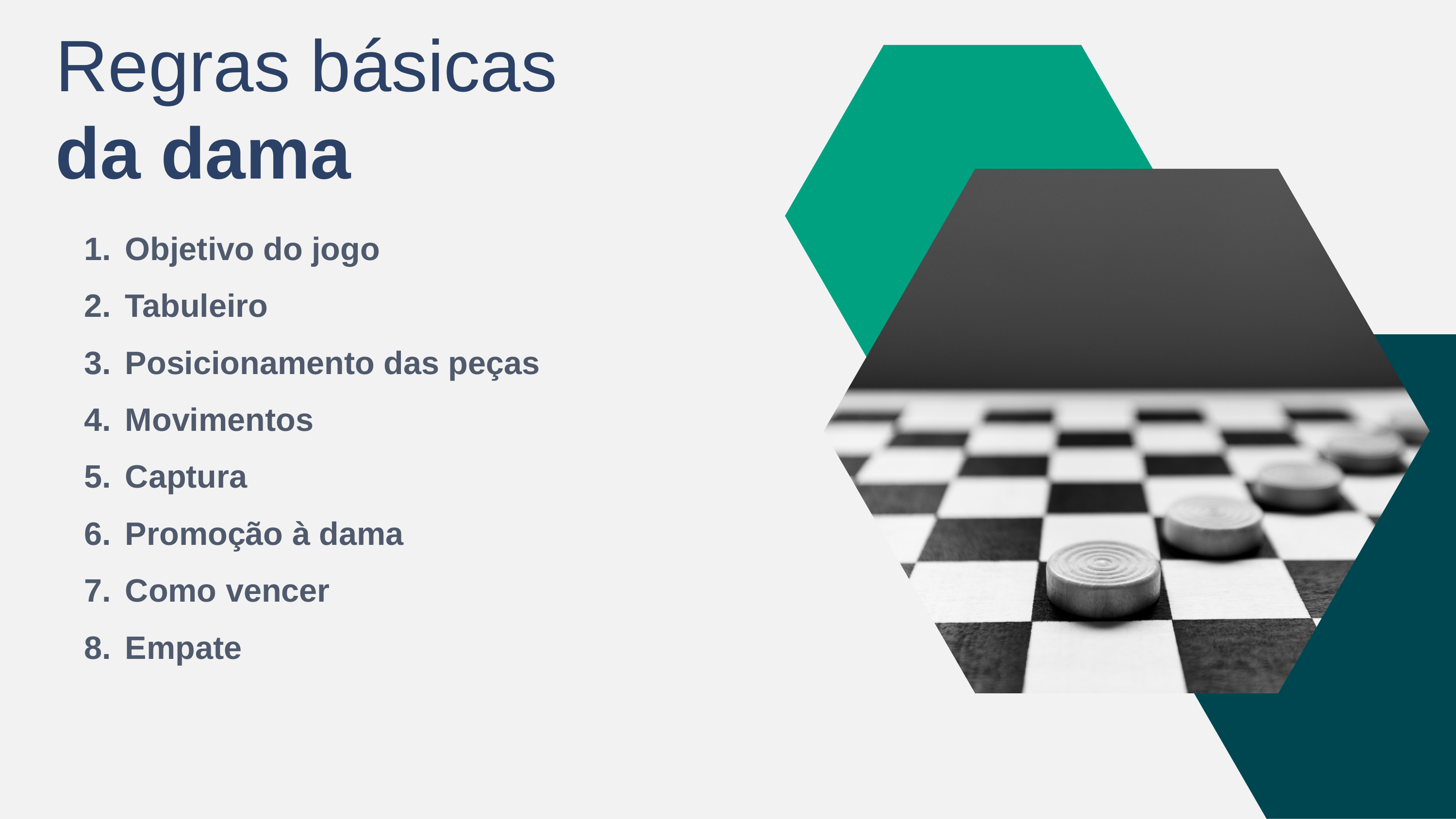

Regras básicas
da dama.

Objetivo do jogo
Tabuleiro
Posicionamento das peças
Movimentos
Captura
Promoção à dama
Como vencer
Empate